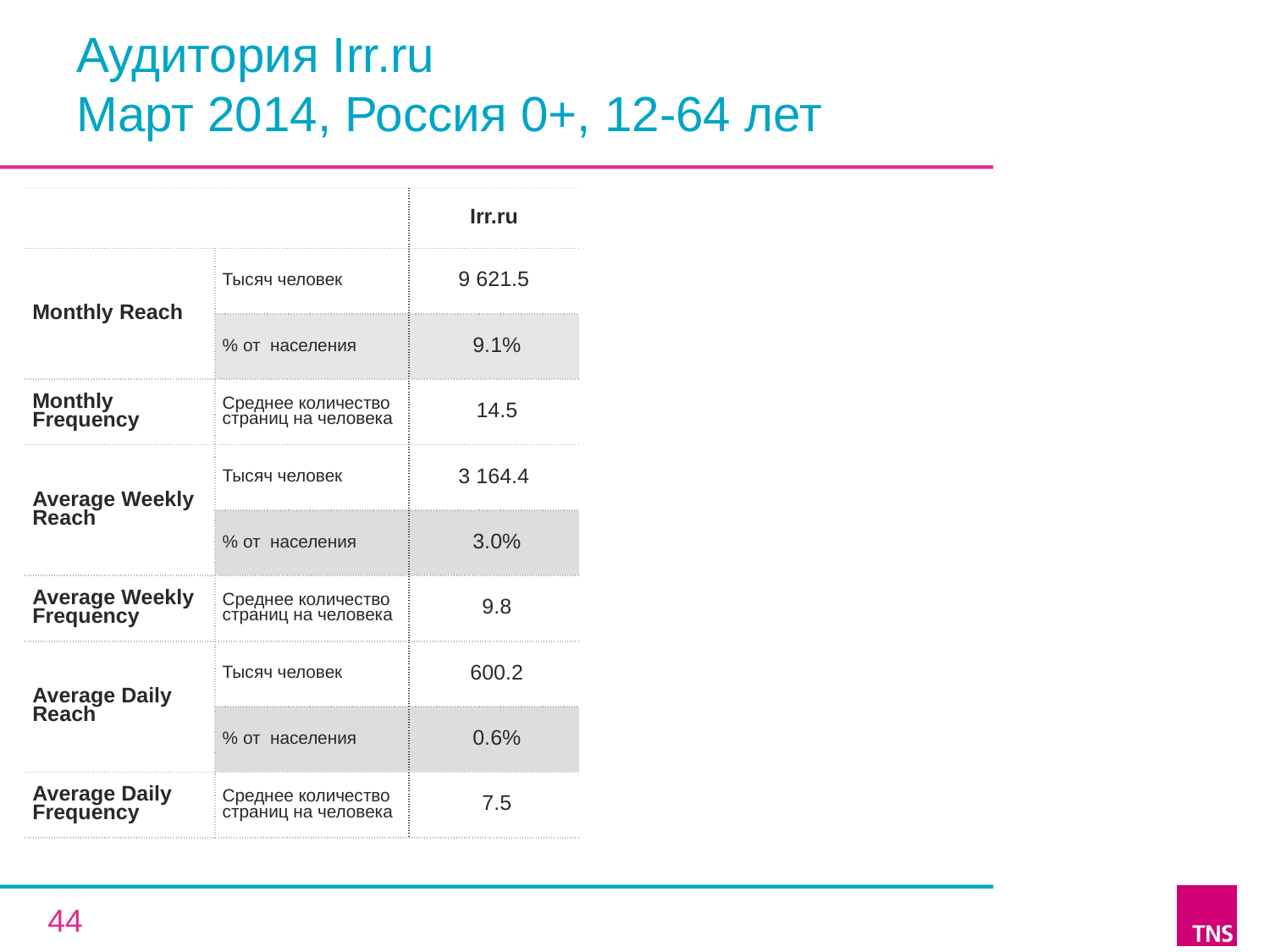

# Аудитория Irr.ru Март 2014, Россия 0+, 12-64 лет
|  |  | Irr.ru |
| --- | --- | --- |
| Monthly Reach | Тысяч человек | 9 621.5 |
|  | % от населения | 9.1% |
| Monthly Frequency | Среднее количество страниц на человека | 14.5 |
| Average Weekly Reach | Тысяч человек | 3 164.4 |
|  | % от населения | 3.0% |
| Average Weekly Frequency | Среднее количество страниц на человека | 9.8 |
| Average Daily Reach | Тысяч человек | 600.2 |
|  | % от населения | 0.6% |
| Average Daily Frequency | Среднее количество страниц на человека | 7.5 |

44